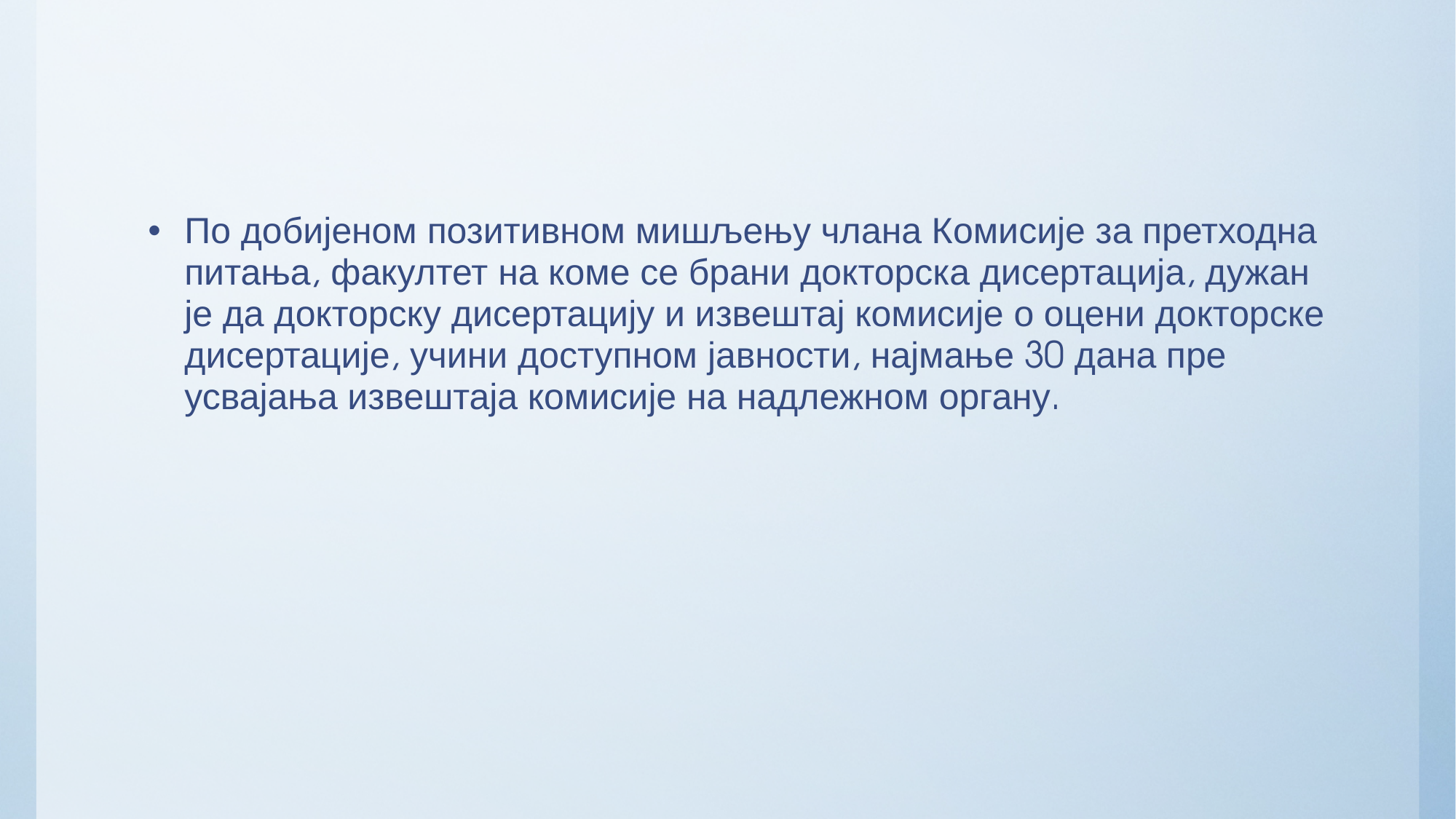

#
По добијеном позитивном мишљењу члана Комисије за претходна питања, факултет на коме се брани докторска дисертација, дужан је да докторску дисертацију и извештај комисије о оцени докторске дисертације, учини доступном јавности, најмање 30 дана пре усвајања извештаја комисије на надлежном органу.